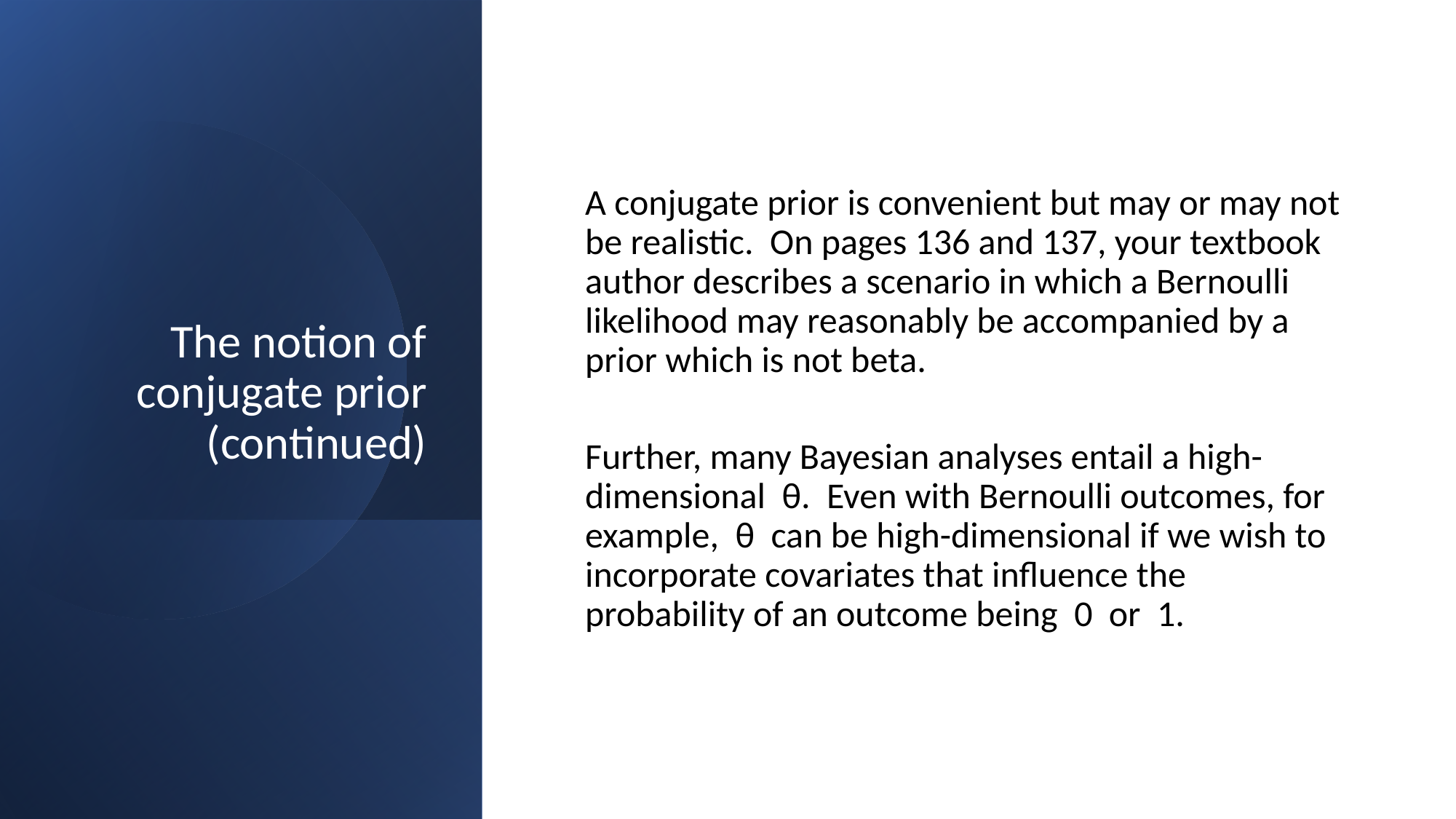

# The notion of conjugate prior (continued)
A conjugate prior is convenient but may or may not be realistic.  On pages 136 and 137, your textbook author describes a scenario in which a Bernoulli likelihood may reasonably be accompanied by a prior which is not beta.

Further, many Bayesian analyses entail a high-dimensional  θ.  Even with Bernoulli outcomes, for example,  θ  can be high-dimensional if we wish to incorporate covariates that influence the probability of an outcome being  0  or  1.